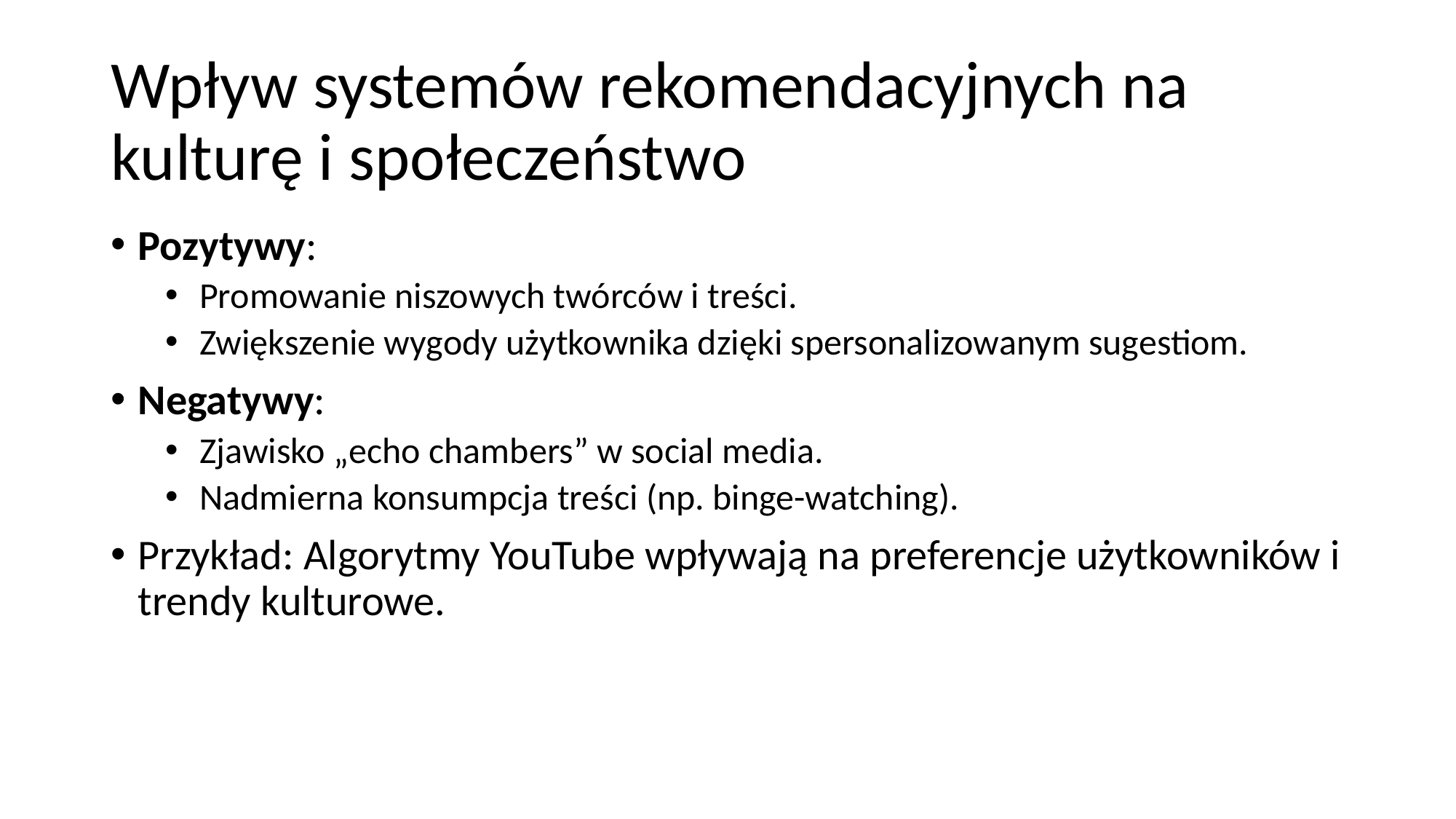

# Wpływ systemów rekomendacyjnych na kulturę i społeczeństwo
Pozytywy:
Promowanie niszowych twórców i treści.
Zwiększenie wygody użytkownika dzięki spersonalizowanym sugestiom.
Negatywy:
Zjawisko „echo chambers” w social media.
Nadmierna konsumpcja treści (np. binge-watching).
Przykład: Algorytmy YouTube wpływają na preferencje użytkowników i trendy kulturowe.